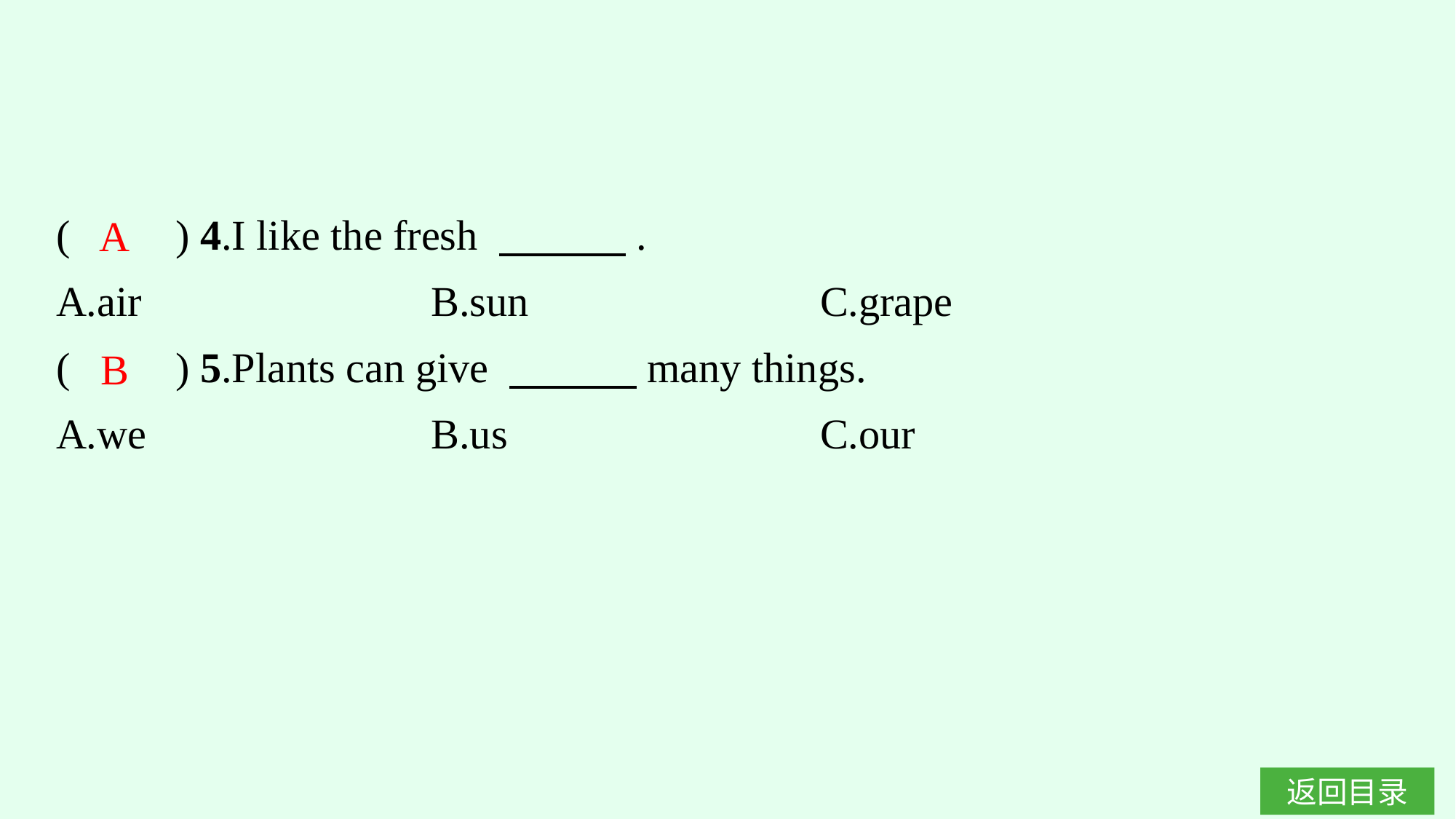

(　　) 4.I like the fresh 　　　.
A.air			B.sun				C.grape
(　　) 5.Plants can give 　　　many things.
A.we			B.us				C.our
A
B